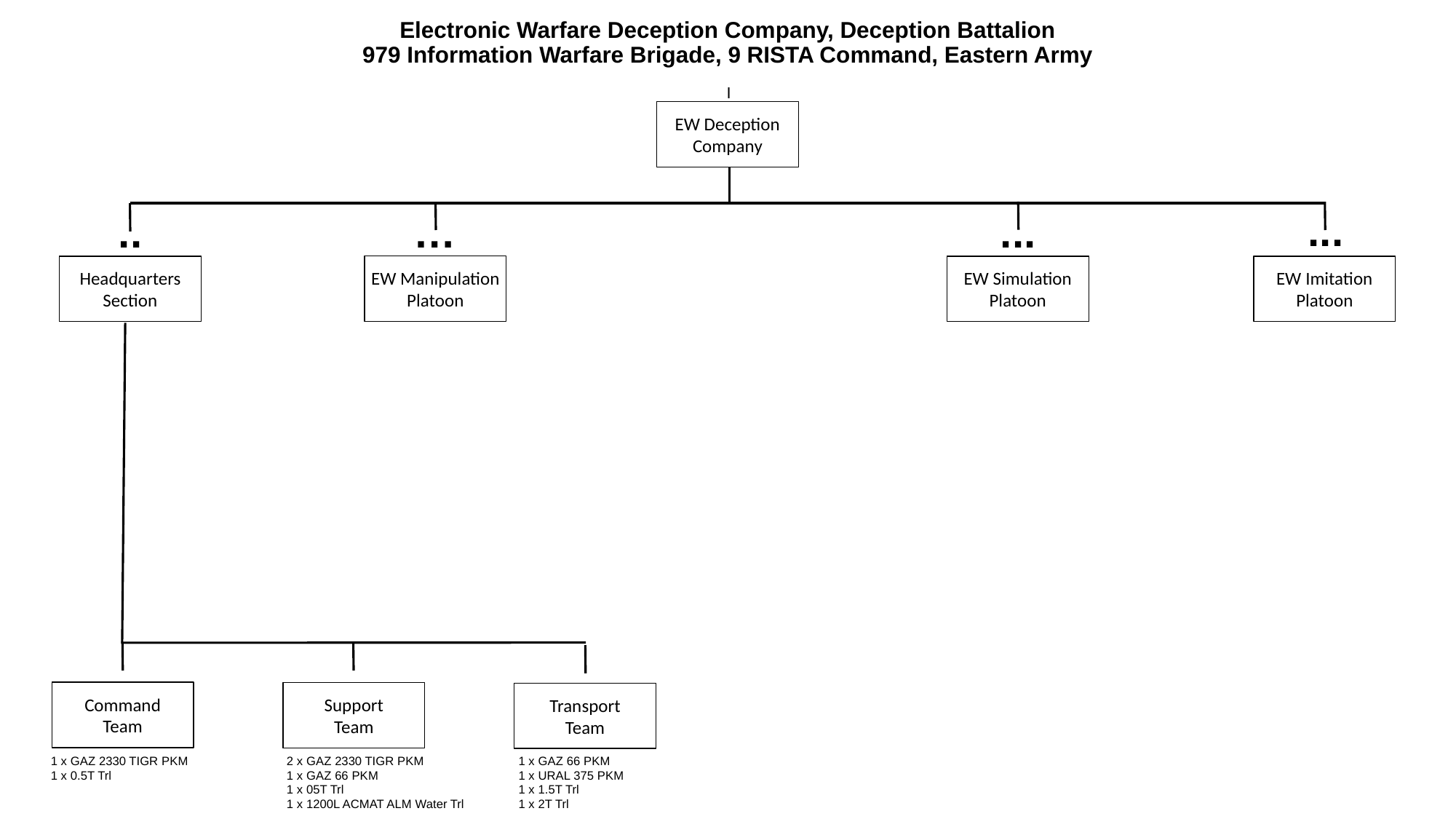

# Electronic Warfare Deception Company, Deception Battalion 979 Information Warfare Brigade, 9 RISTA Command, Eastern Army
I
EW Deception
Company
...
..
…
...
EW Manipulation
Platoon
Headquarters
Section
EW Simulation Platoon
EW Imitation Platoon
Command
Team
Support
Team
Transport
Team
1 x GAZ 2330 TIGR PKM
1 x 0.5T Trl
2 x GAZ 2330 TIGR PKM
1 x GAZ 66 PKM
1 x 05T Trl
1 x 1200L ACMAT ALM Water Trl
1 x GAZ 66 PKM
1 x URAL 375 PKM
1 x 1.5T Trl
1 x 2T Trl